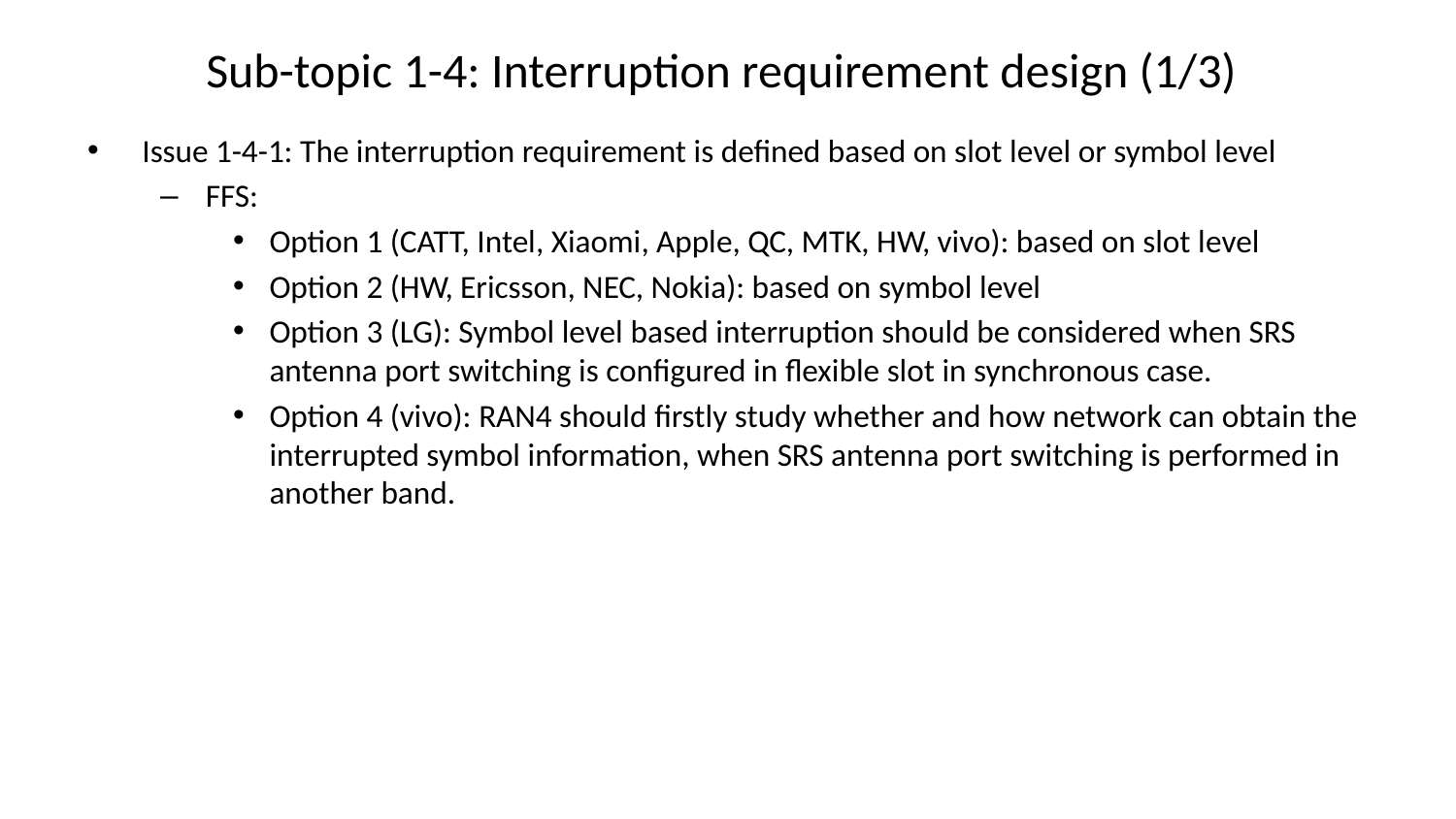

# Sub-topic 1-4: Interruption requirement design (1/3)
Issue 1-4-1: The interruption requirement is defined based on slot level or symbol level
FFS:
Option 1 (CATT, Intel, Xiaomi, Apple, QC, MTK, HW, vivo): based on slot level
Option 2 (HW, Ericsson, NEC, Nokia): based on symbol level
Option 3 (LG): Symbol level based interruption should be considered when SRS antenna port switching is configured in flexible slot in synchronous case.
Option 4 (vivo): RAN4 should firstly study whether and how network can obtain the interrupted symbol information, when SRS antenna port switching is performed in another band.